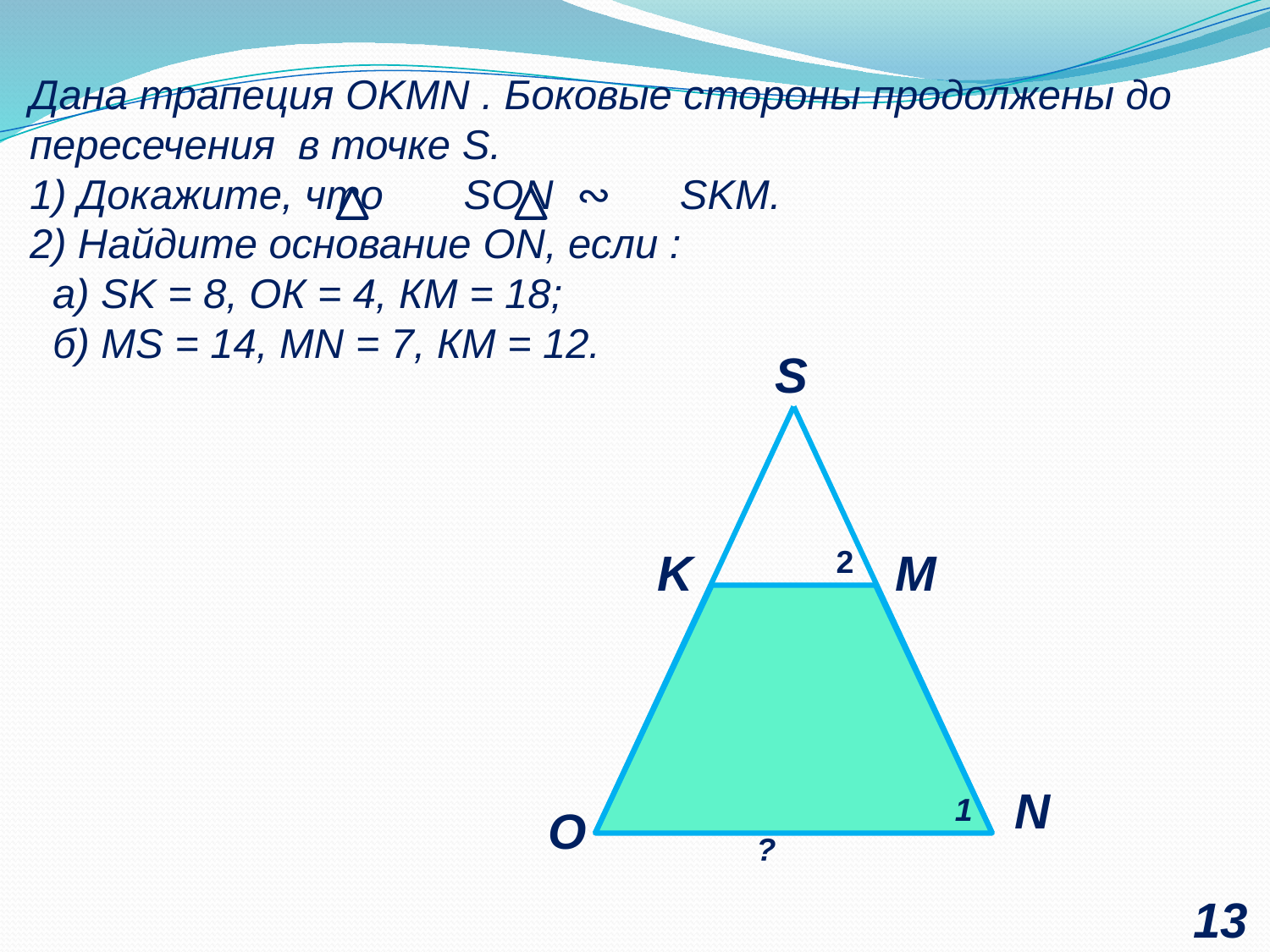

# Дана трапеция OKMN . Боковые стороны продолжены до пересечения  в точке S. 1) Докажите, что       SON  ∾      SKM. 2) Найдите основание ON, если : а) SK = 8, ОК = 4, КМ = 18; б) MS = 14, MN = 7, КМ = 12.

S
K
2
M

N
1
O
?
13